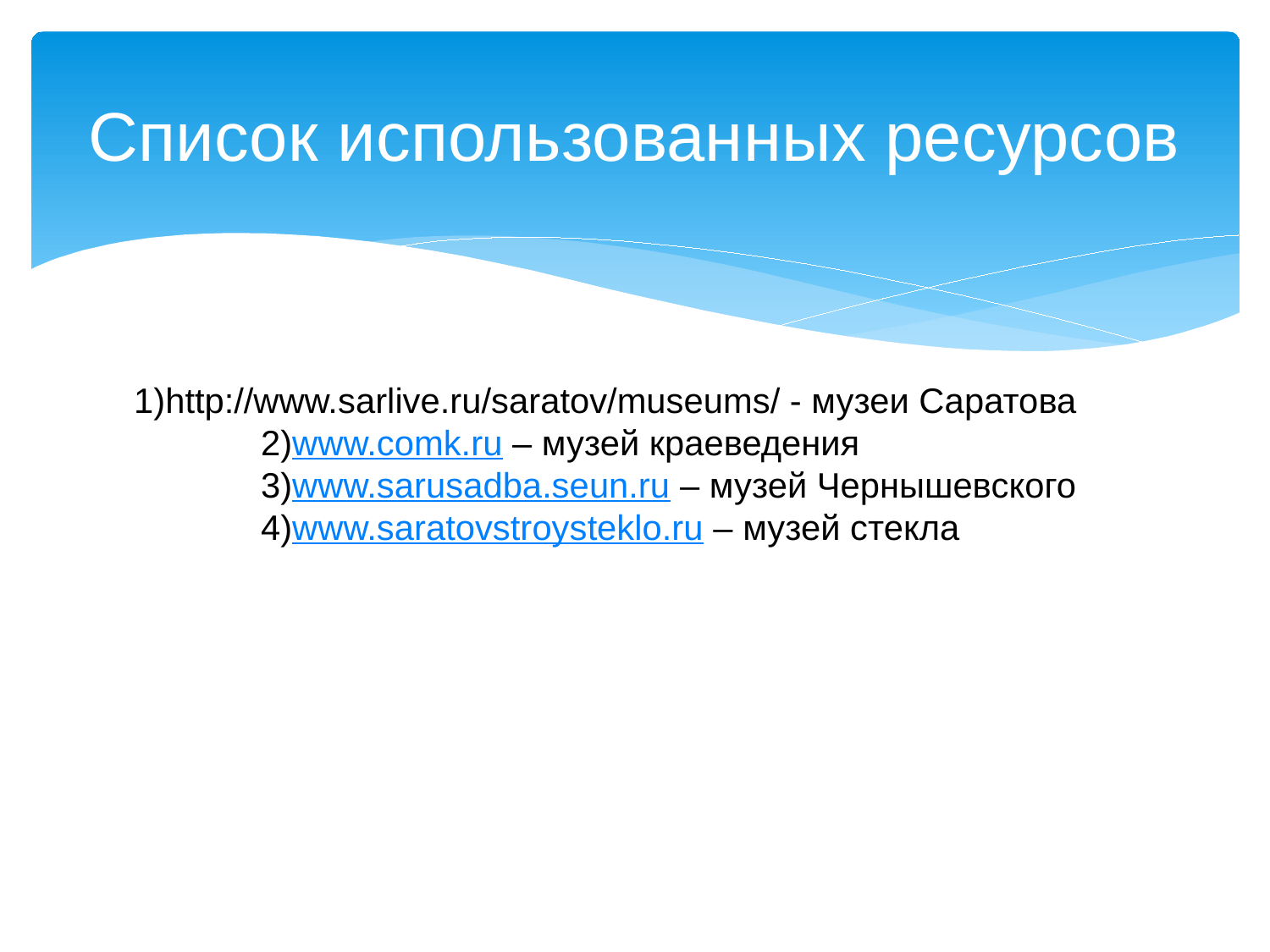

# Список использованных ресурсов
1)http://www.sarlive.ru/saratov/museums/ - музеи Саратова
	2)www.comk.ru – музей краеведения
	3)www.sarusadba.seun.ru – музей Чернышевского
	4)www.saratovstroysteklo.ru – музей стекла